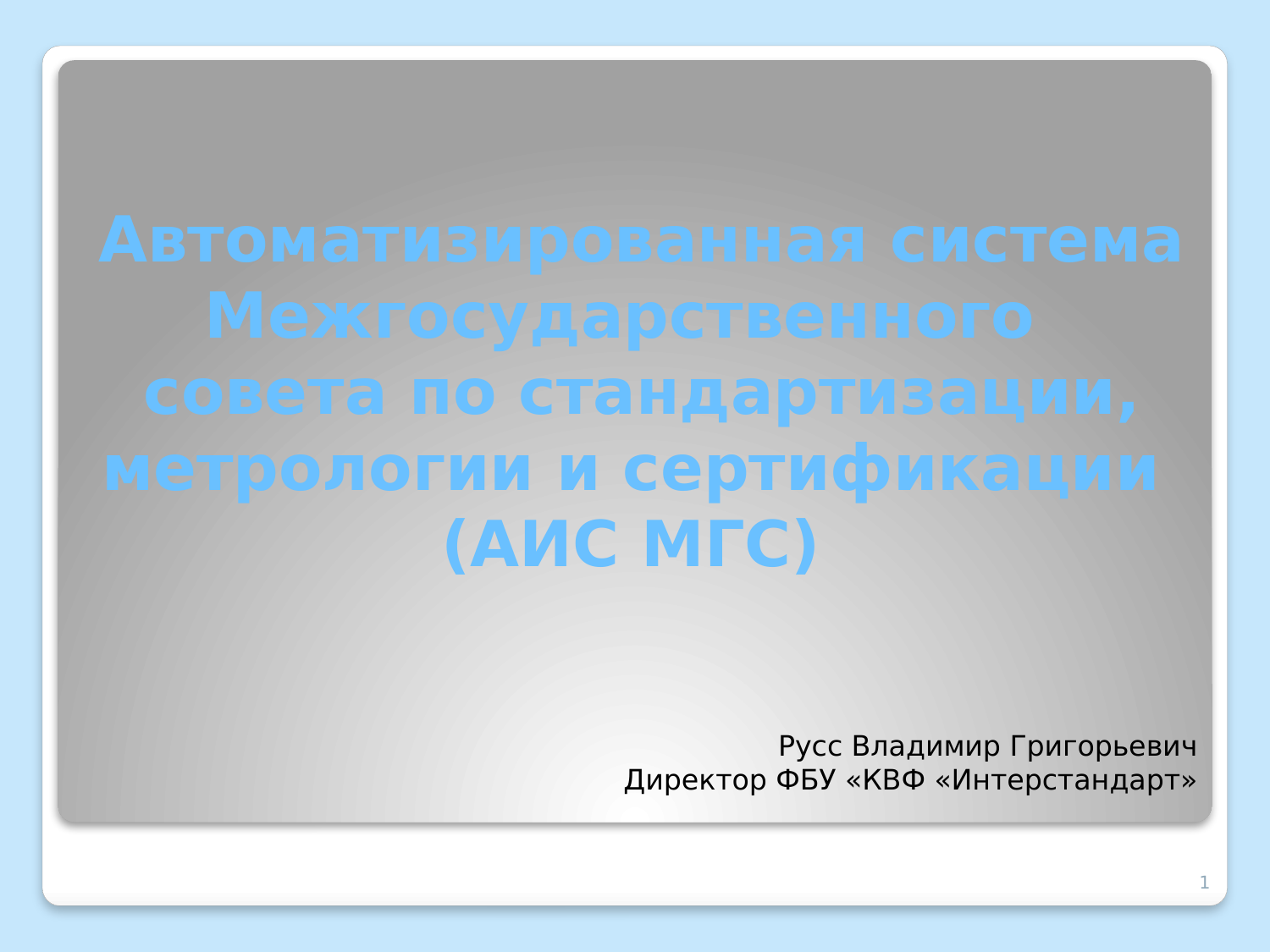

# Автоматизированная система Межгосударственного   совета по стандартизации, метрологии и сертификации  (АИС МГС)
Русс Владимир Григорьевич
Директор ФБУ «КВФ «Интерстандарт»
1